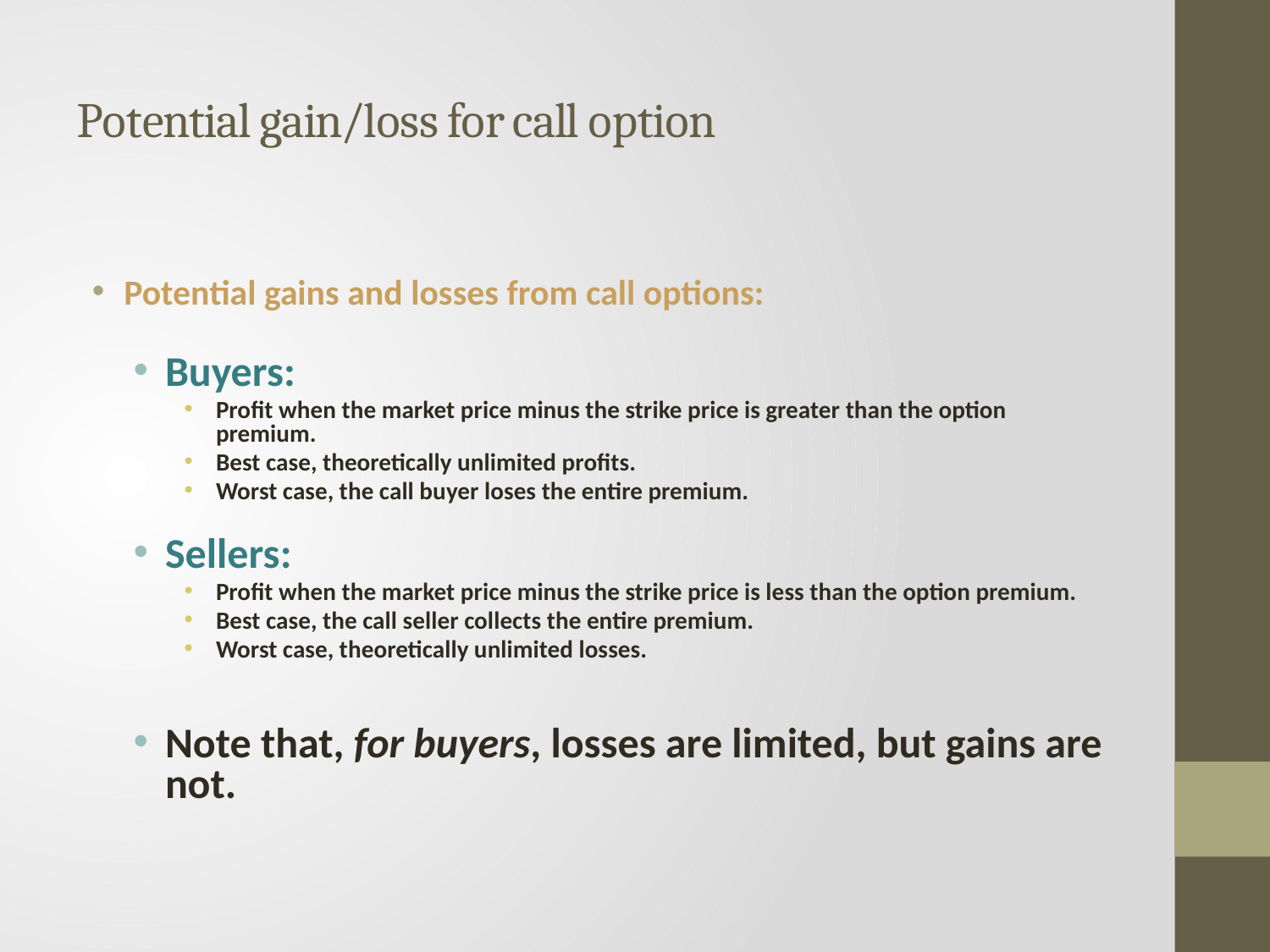

# Potential gain/loss for call option

Potential gains and losses from call options:
Buyers:
Profit when the market price minus the strike price is greater than the option premium.
Best case, theoretically unlimited profits.
Worst case, the call buyer loses the entire premium.
Sellers:
Profit when the market price minus the strike price is less than the option premium.
Best case, the call seller collects the entire premium.
Worst case, theoretically unlimited losses.

Note that, for buyers, losses are limited, but gains are not.